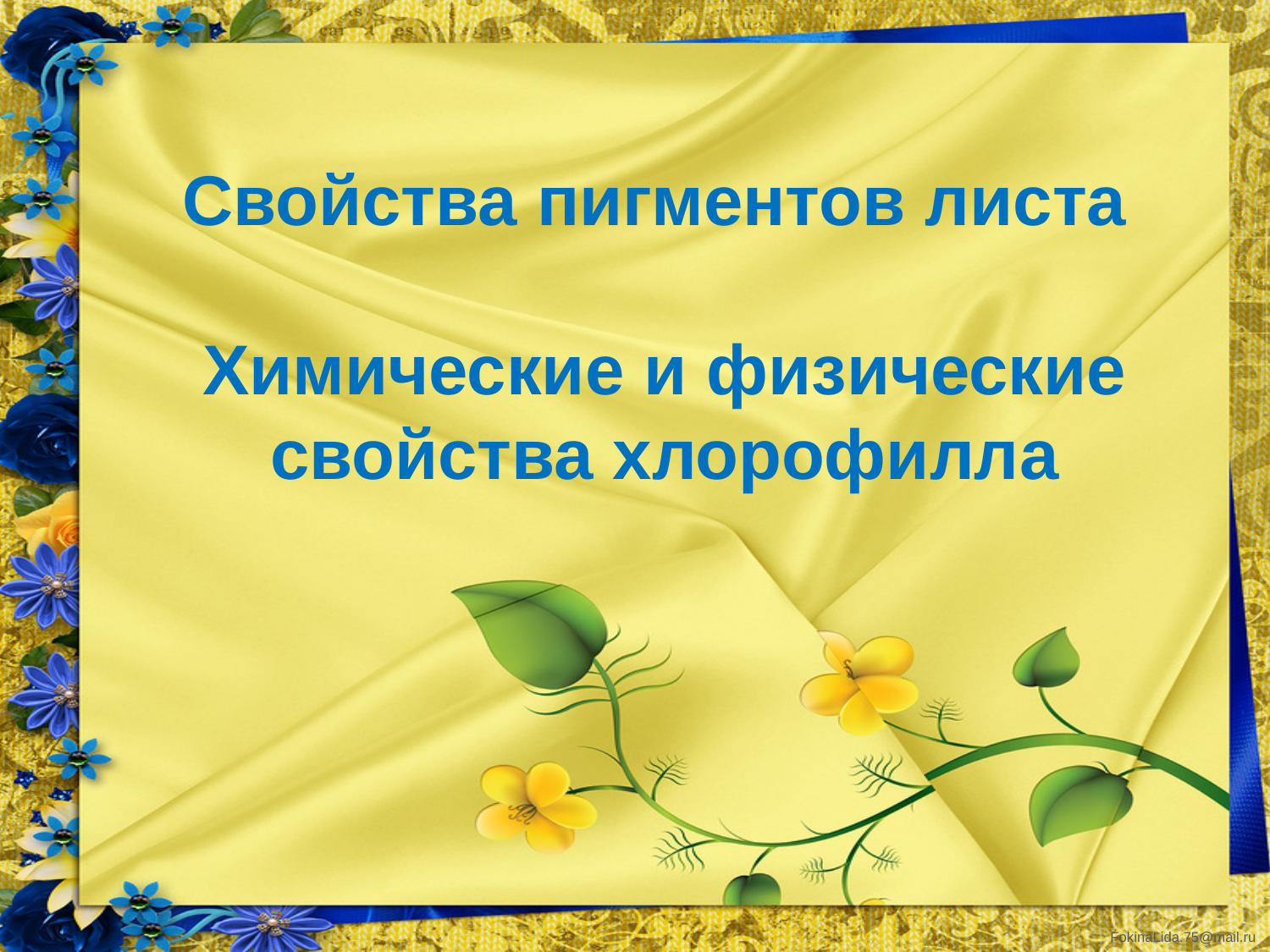

Свойства пигментов листа

Химические и физические свойства хлорофилла